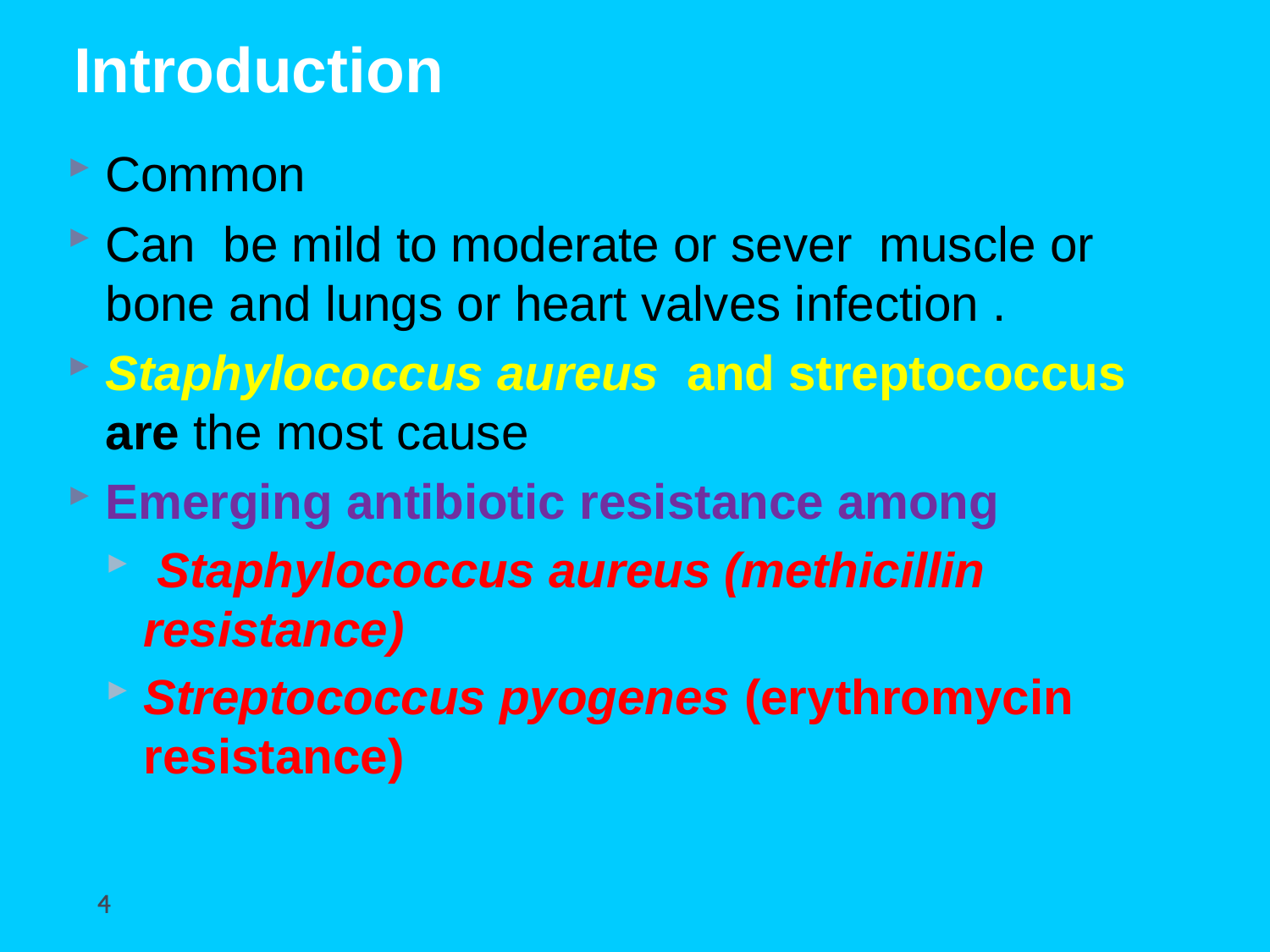

# Introduction
Common
Can  be mild to moderate or sever  muscle or bone and lungs or heart valves infection .
Staphylococcus aureus  and streptococcus  are the most cause
Emerging antibiotic resistance among
 Staphylococcus aureus (methicillin resistance)
Streptococcus pyogenes (erythromycin resistance)
4